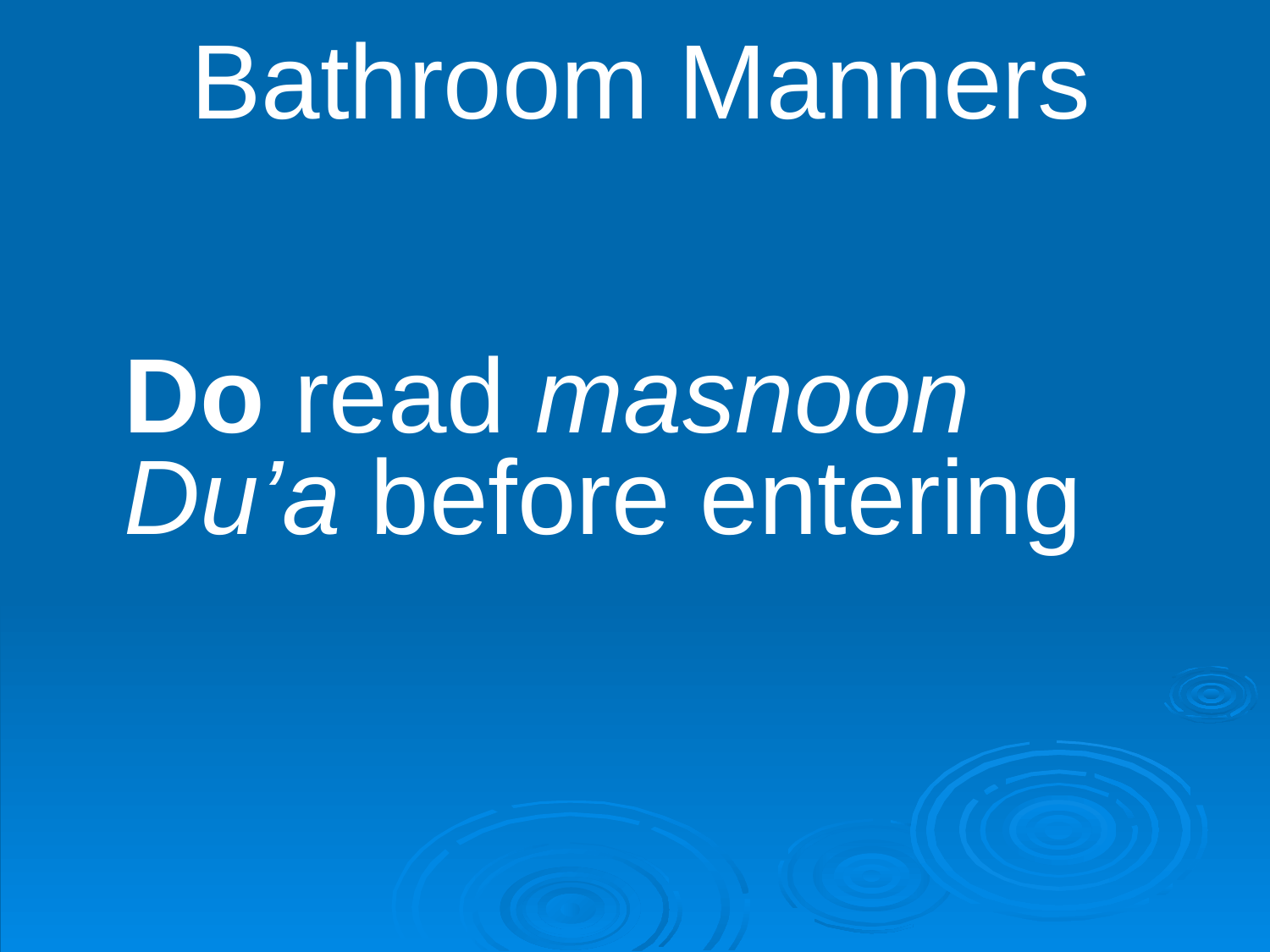

# Bathroom Manners

	Do read masnoon Du’a before entering